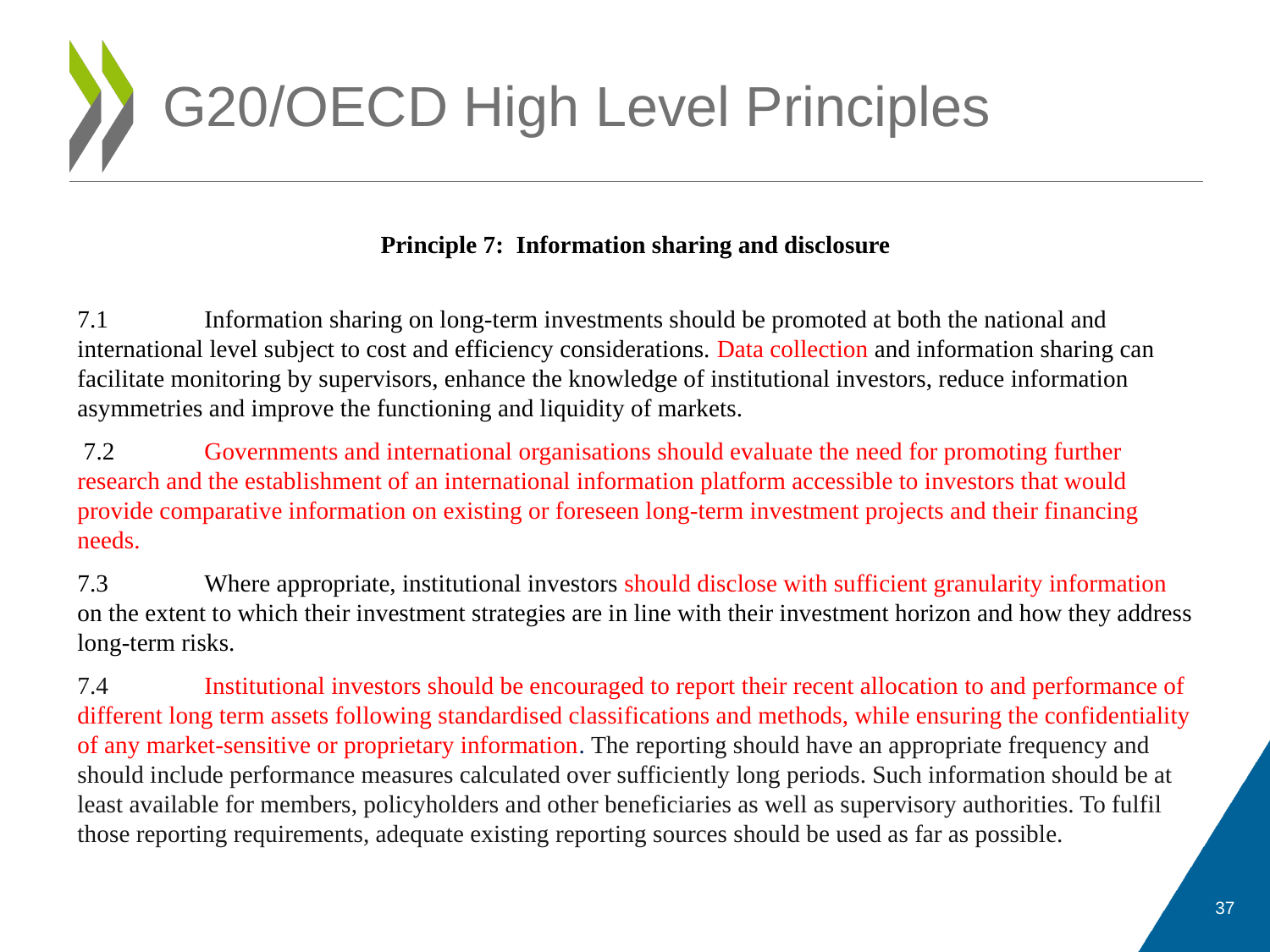

# G20/OECD High Level Principles
Principle 7:  Information sharing and disclosure
7.1	Information sharing on long-term investments should be promoted at both the national and international level subject to cost and efficiency considerations. Data collection and information sharing can facilitate monitoring by supervisors, enhance the knowledge of institutional investors, reduce information asymmetries and improve the functioning and liquidity of markets.
 7.2	Governments and international organisations should evaluate the need for promoting further research and the establishment of an international information platform accessible to investors that would provide comparative information on existing or foreseen long-term investment projects and their financing needs.
7.3	Where appropriate, institutional investors should disclose with sufficient granularity information on the extent to which their investment strategies are in line with their investment horizon and how they address long-term risks.
7.4	Institutional investors should be encouraged to report their recent allocation to and performance of different long term assets following standardised classifications and methods, while ensuring the confidentiality of any market-sensitive or proprietary information. The reporting should have an appropriate frequency and should include performance measures calculated over sufficiently long periods. Such information should be at least available for members, policyholders and other beneficiaries as well as supervisory authorities. To fulfil those reporting requirements, adequate existing reporting sources should be used as far as possible.

37